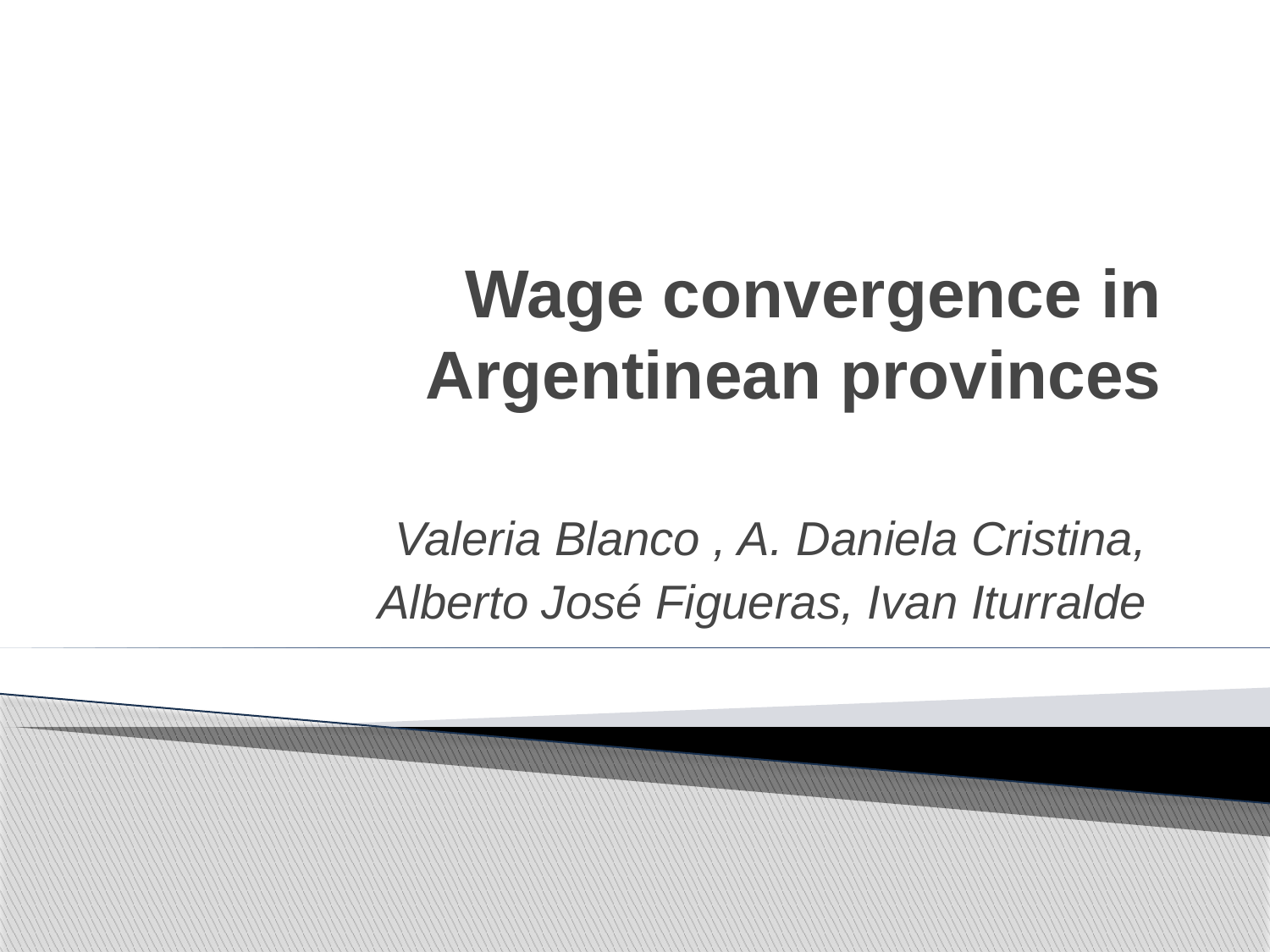

# Wage convergence in Argentinean provinces
Valeria Blanco , A. Daniela Cristina,
Alberto José Figueras, Ivan Iturralde